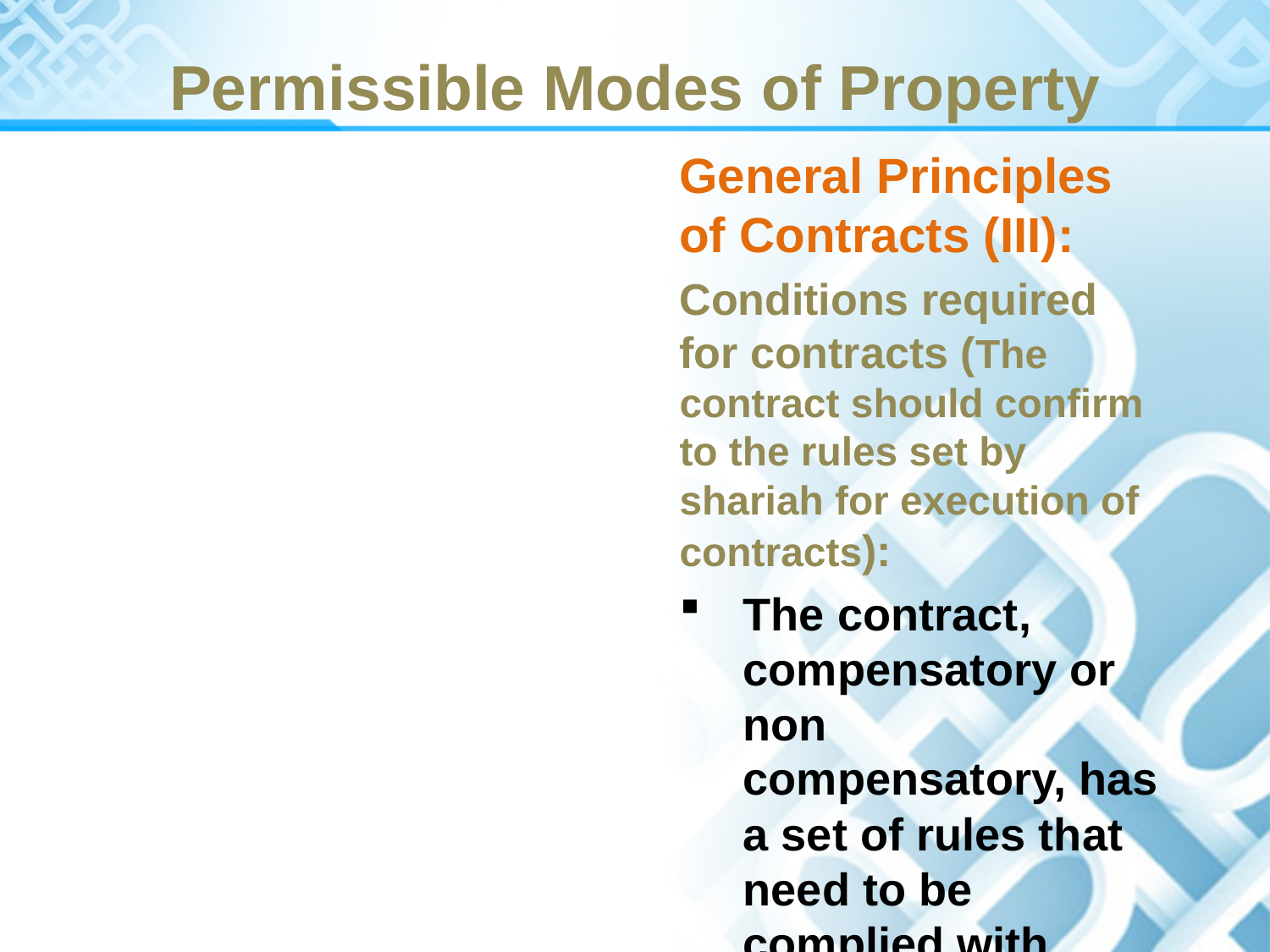

Permissible Modes of Property
General Principles of Contracts (III):
Conditions required for contracts (The contract should confirm to the rules set by shariah for execution of contracts):
The contract, compensatory or non compensatory, has a set of rules that need to be complied with